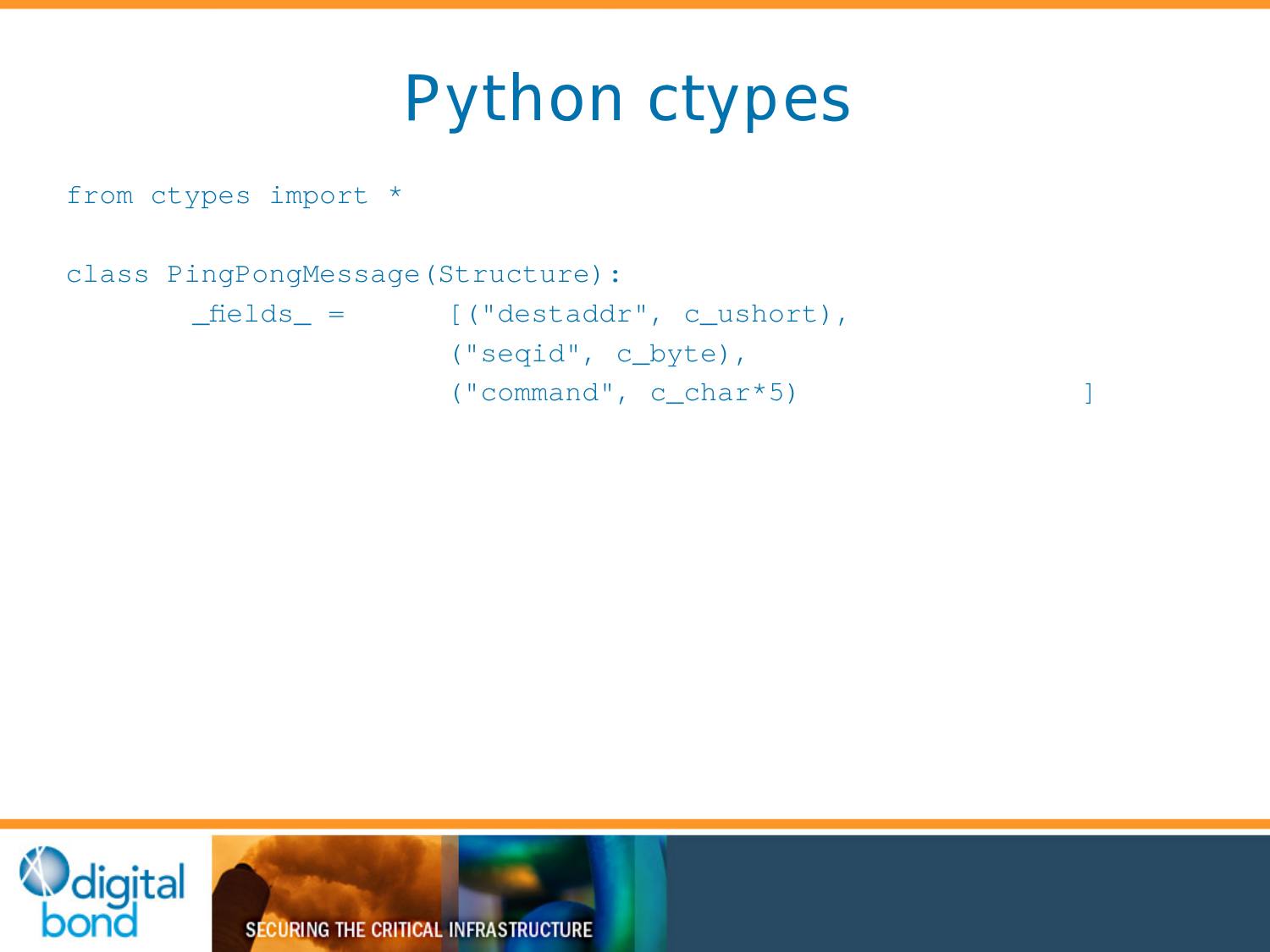

# Python ctypes
from ctypes import *

class PingPongMessage(Structure):
	_fields_ = 	[("destaddr", c_ushort),
			("seqid", c_byte),
			("command", c_char*5) 			]